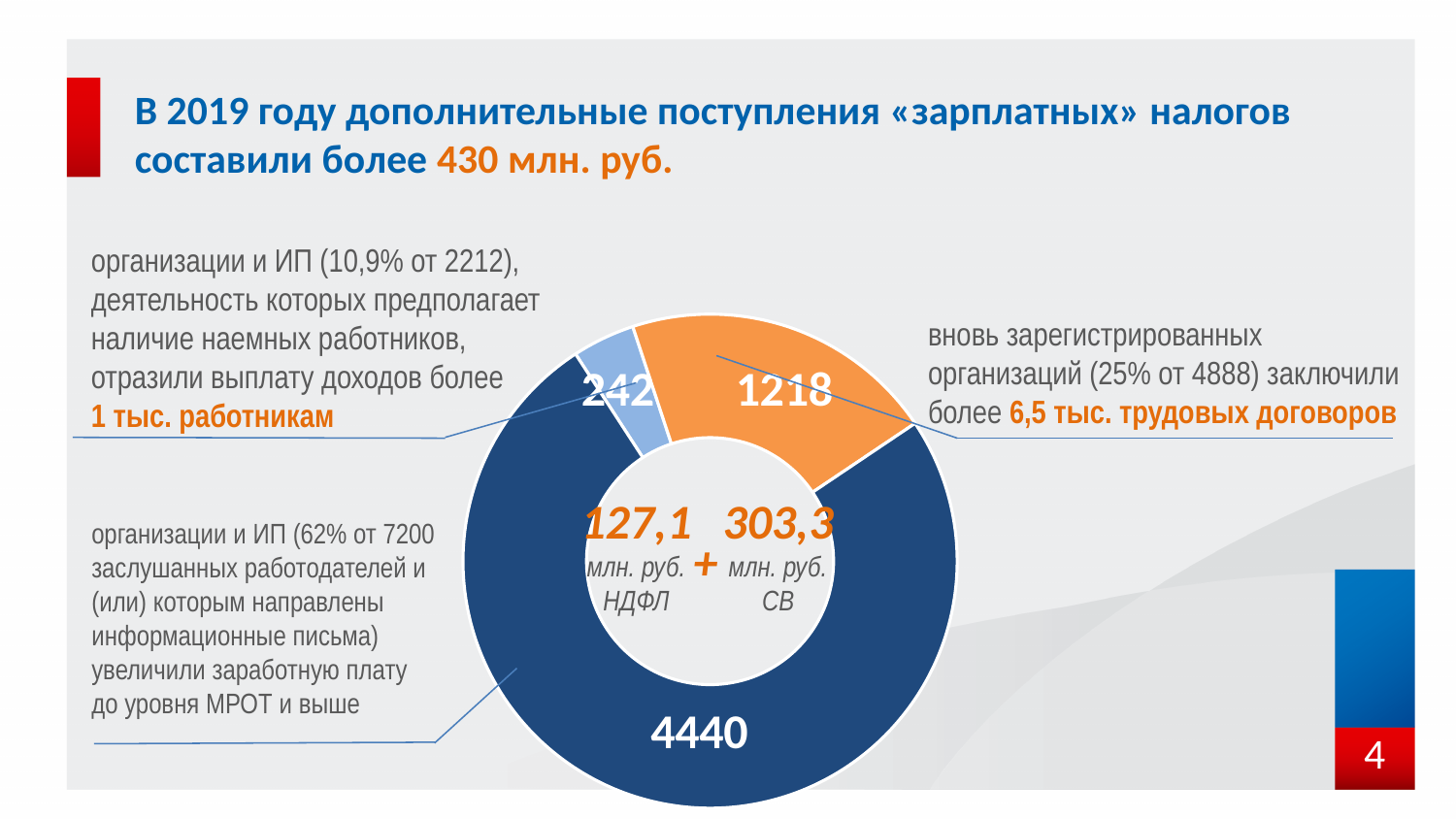

В 2019 году дополнительные поступления «зарплатных» налогов составили более 430 млн. руб.
организации и ИП (10,9% от 2212), деятельность которых предполагает наличие наемных работников, отразили выплату доходов более
1 тыс. работникам
вновь зарегистрированных
организаций (25% от 4888) заключили более 6,5 тыс. трудовых договоров

### Chart

| Category | Продажи |
|---|---|
| Кв. 1 | 242.0 |
| Кв. 2 | 1218.0 |
| Кв. 4 | 4440.0 |
127,1
млн. руб.
НДФЛ
303,3
млн. руб.
СВ
организации и ИП (62% от 7200 заслушанных работодателей и (или) которым направлены  информационные письма) увеличили заработную плату
до уровня МРОТ и выше
+
4